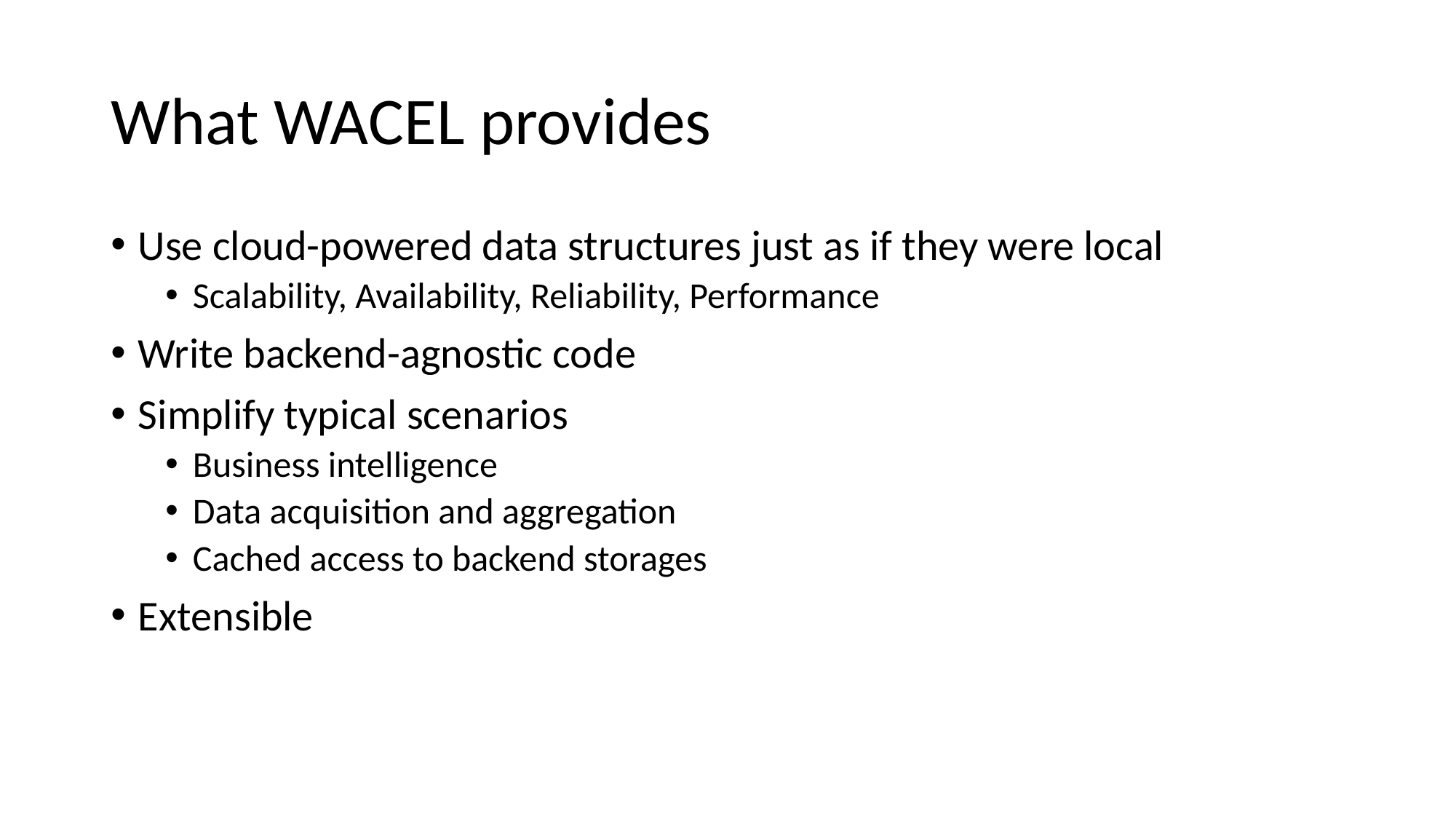

# What WACEL provides
Use cloud-powered data structures just as if they were local
Scalability, Availability, Reliability, Performance
Write backend-agnostic code
Simplify typical scenarios
Business intelligence
Data acquisition and aggregation
Cached access to backend storages
Extensible